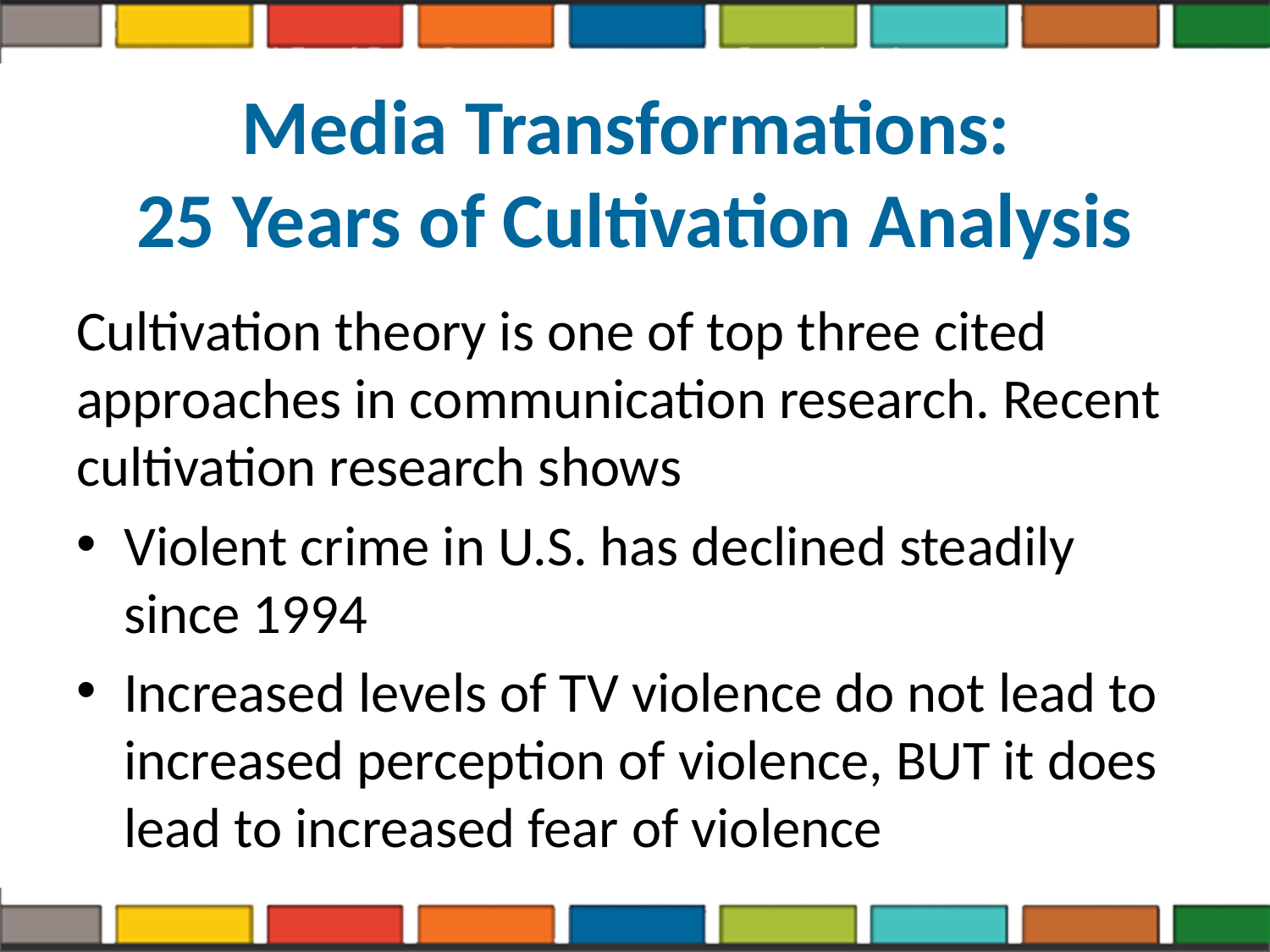

# Media Transformations: 25 Years of Cultivation Analysis
Cultivation theory is one of top three cited approaches in communication research. Recent cultivation research shows
Violent crime in U.S. has declined steadily since 1994
Increased levels of TV violence do not lead to increased perception of violence, BUT it does lead to increased fear of violence